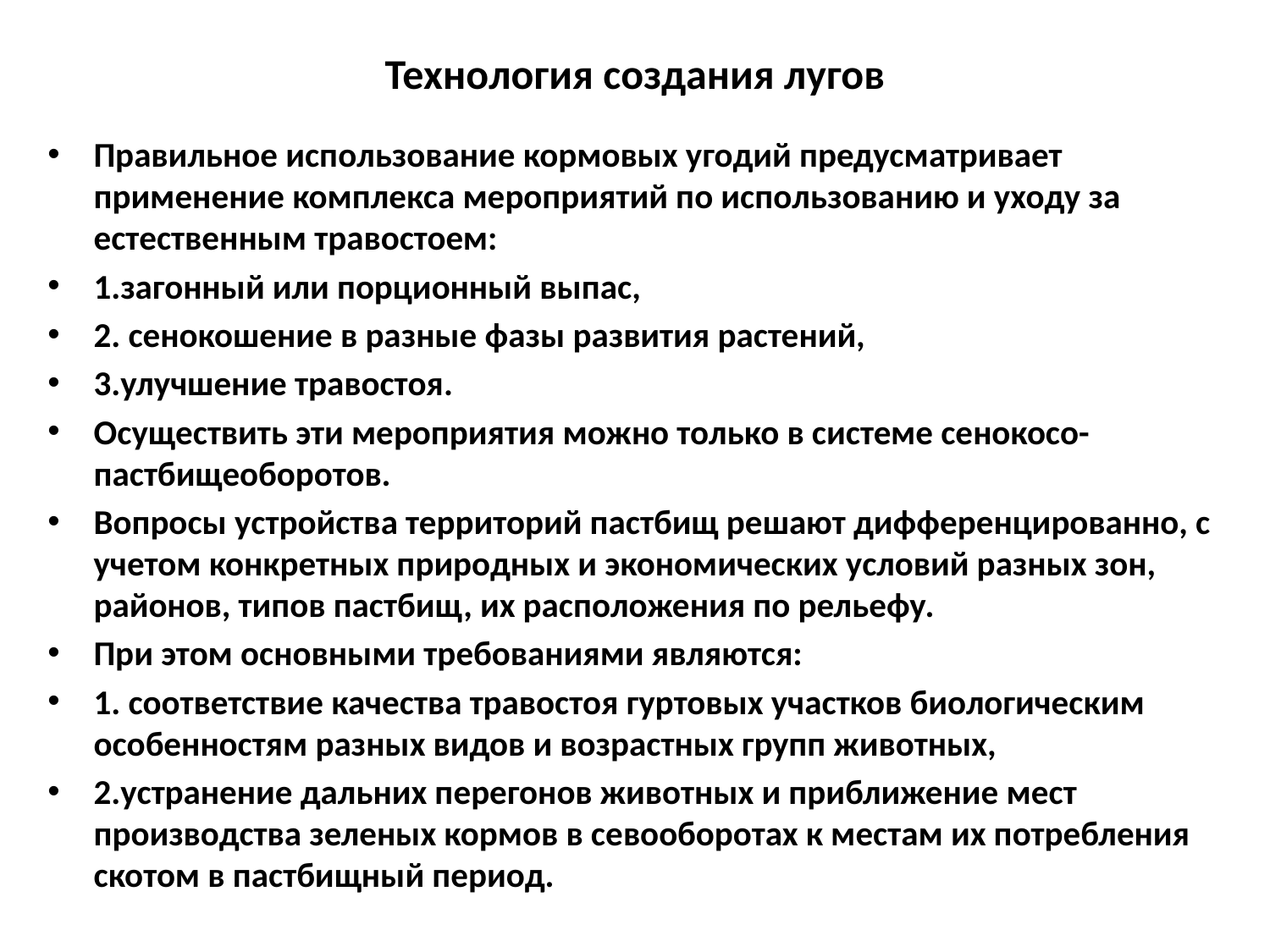

# Технология создания лугов
Правильное использование кормовых угодий предусматривает применение комплекса мероприятий по использованию и уходу за естественным травостоем:
1.загонный или порционный выпас,
2. сенокошение в разные фазы развития растений,
3.улучшение травостоя.
Осуществить эти мероприятия можно только в системе сенокосо-пастбищеоборотов.
Вопросы устройства территорий пастбищ решают дифференцированно, с учетом конкретных природных и экономических условий разных зон, районов, типов пастбищ, их расположения по рельефу.
При этом основными требованиями являются:
1. соответствие качества травостоя гуртовых участков биологическим особенностям разных видов и возрастных групп животных,
2.устранение дальних перегонов животных и приближение мест производства зеленых кормов в севооборотах к местам их потребления скотом в пастбищный период.